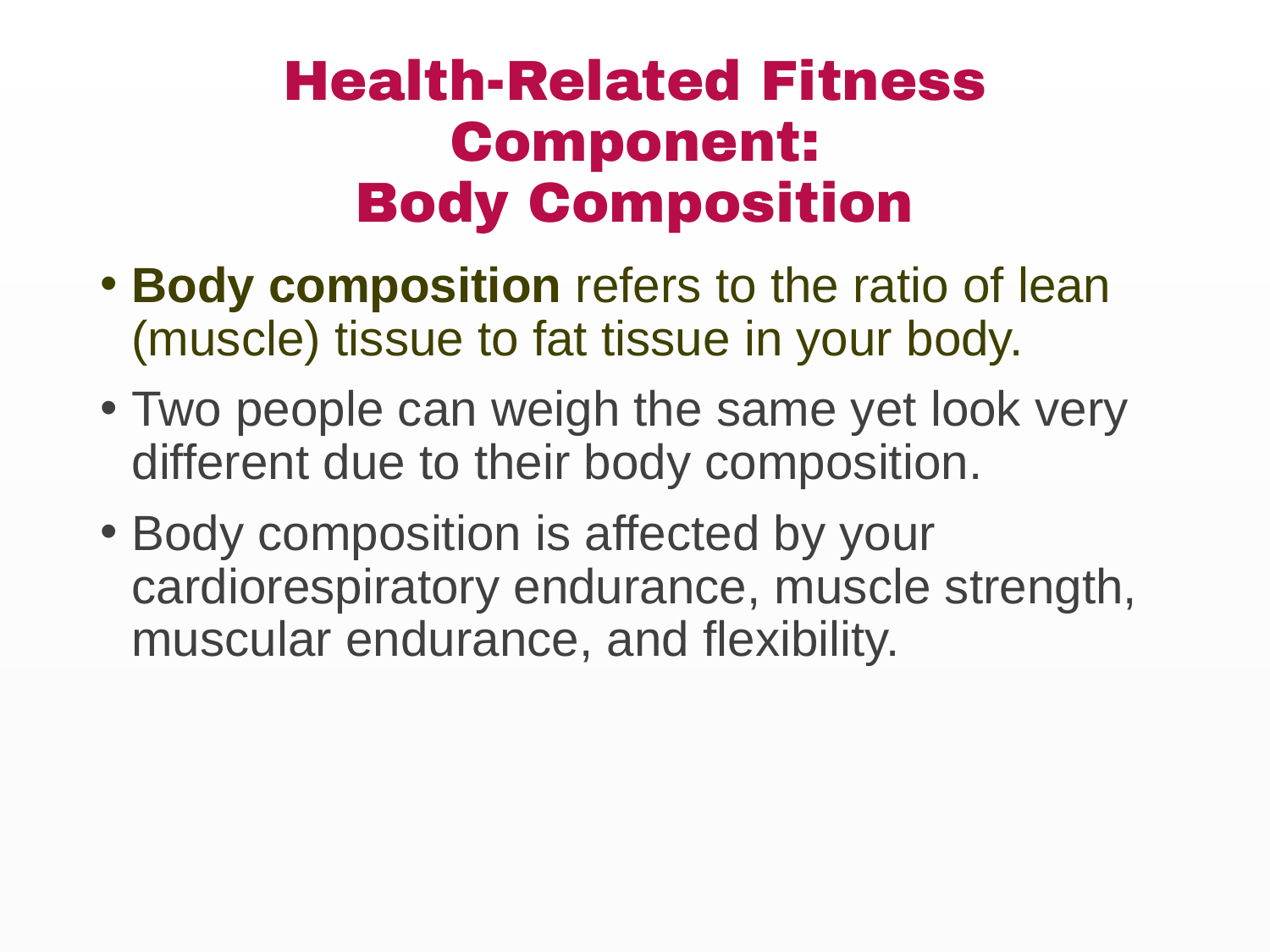

# Health-Related Fitness Component: Body Composition
Body composition refers to the ratio of lean (muscle) tissue to fat tissue in your body.
Two people can weigh the same yet look very different due to their body composition.
Body composition is affected by your cardiorespiratory endurance, muscle strength, muscular endurance, and flexibility.